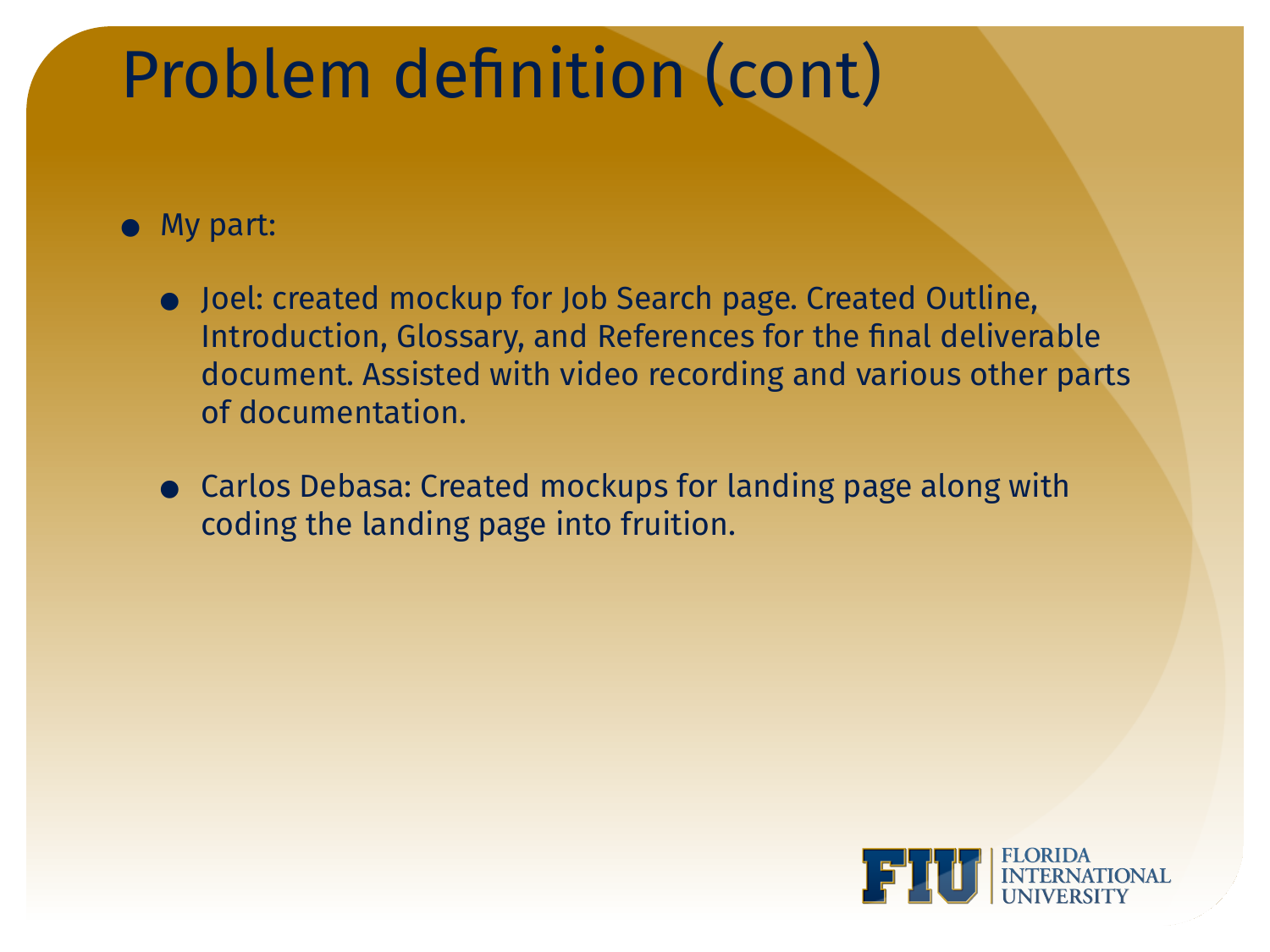

# Problem definition (cont)

My part:
Joel: created mockup for Job Search page. Created Outline, Introduction, Glossary, and References for the final deliverable document. Assisted with video recording and various other parts of documentation.
Carlos Debasa: Created mockups for landing page along with coding the landing page into fruition.